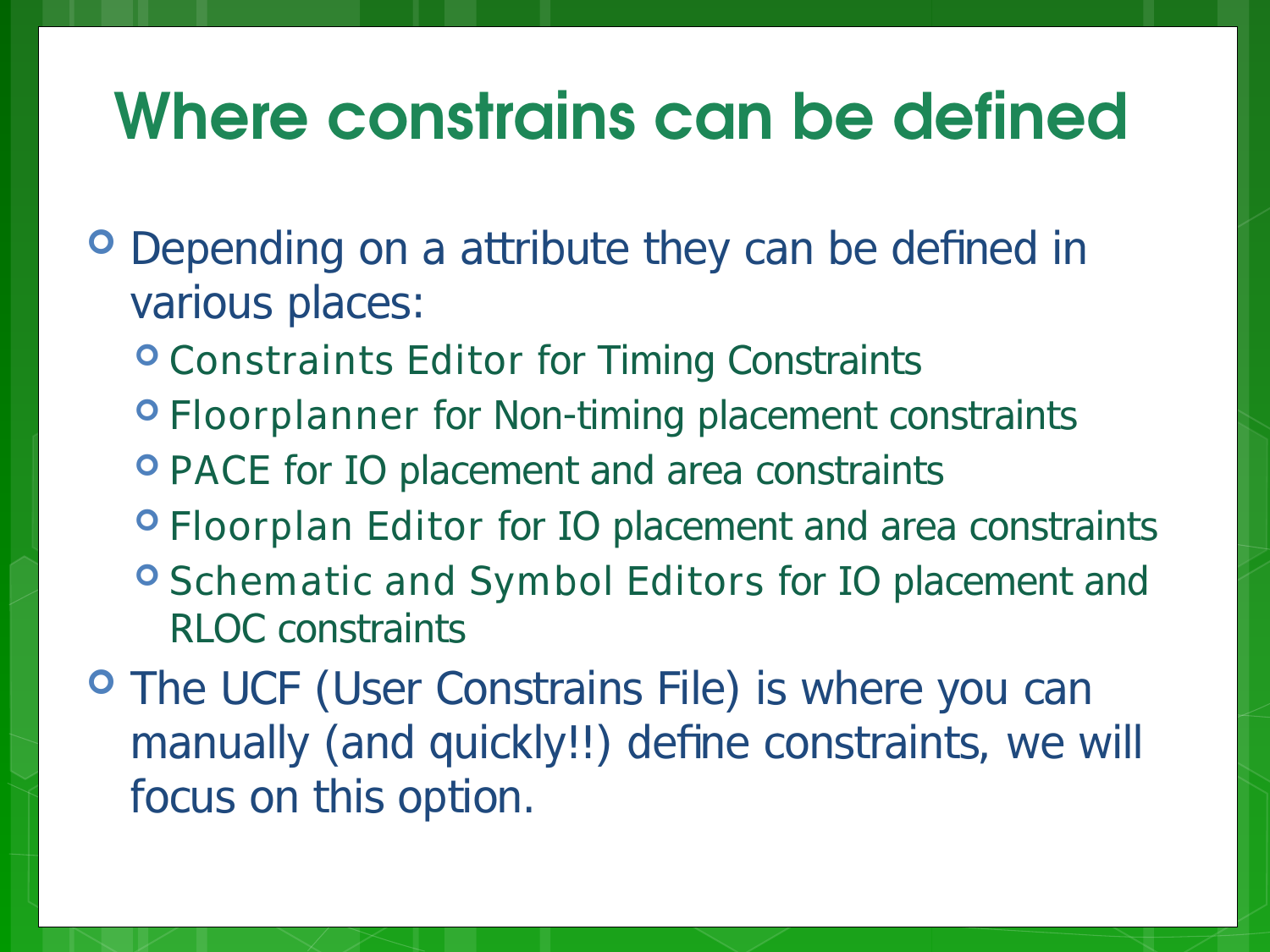

# Where constrains can be defined
Depending on a attribute they can be defined in various places:
Constraints Editor for Timing Constraints
Floorplanner for Non-timing placement constraints
PACE for IO placement and area constraints
Floorplan Editor for IO placement and area constraints
Schematic and Symbol Editors for IO placement and RLOC constraints
The UCF (User Constrains File) is where you can manually (and quickly!!) define constraints, we will focus on this option.